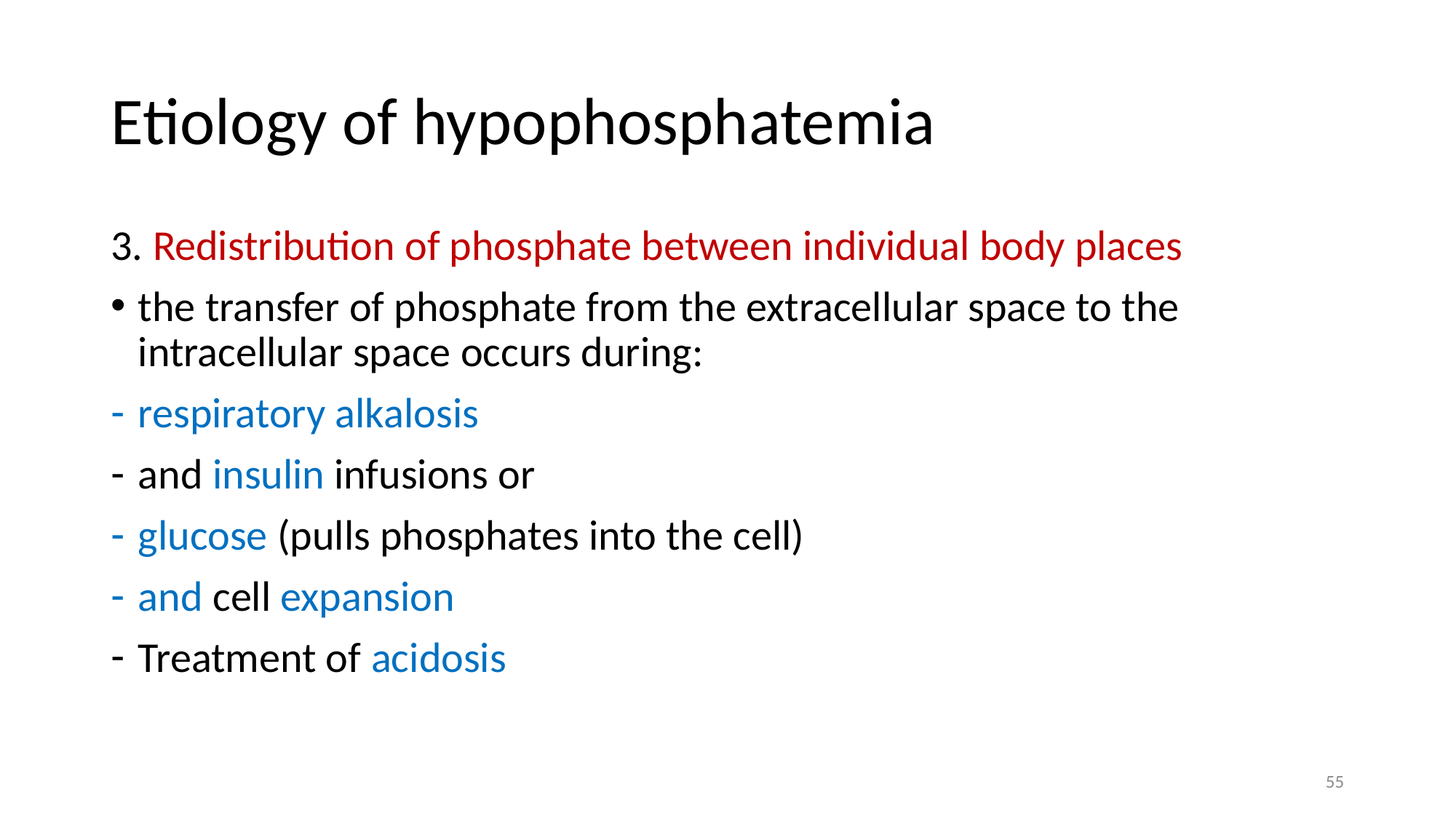

# Etiology of hypophosphatemia
3. Redistribution of phosphate between individual body places
the transfer of phosphate from the extracellular space to the intracellular space occurs during:
respiratory alkalosis
and insulin infusions or
glucose (pulls phosphates into the cell)
and cell expansion
Treatment of acidosis

55